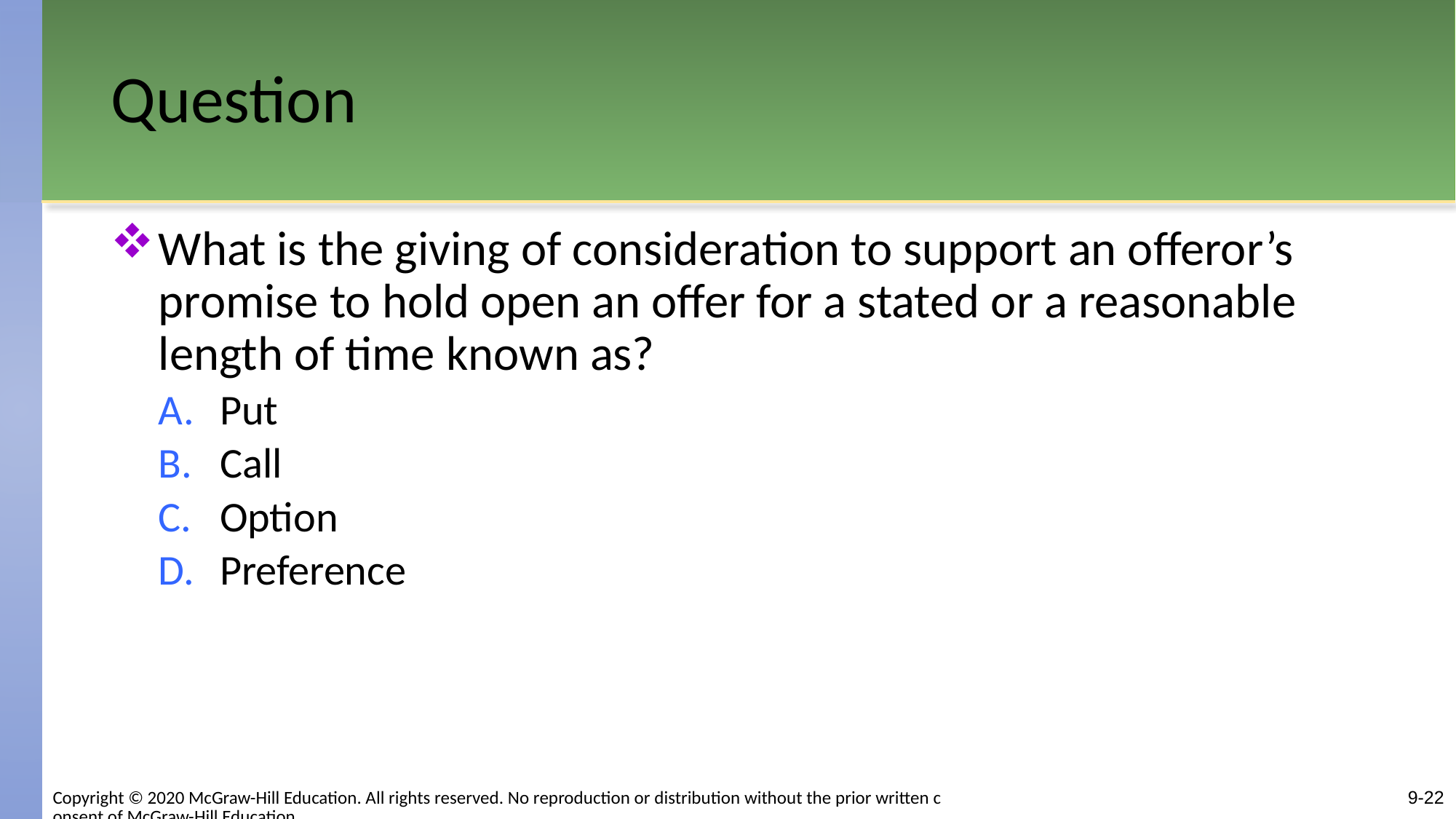

# Question
What is the giving of consideration to support an offeror’s promise to hold open an offer for a stated or a reasonable length of time known as?
Put
Call
Option
Preference
9-22
Copyright © 2020 McGraw-Hill Education. All rights reserved. No reproduction or distribution without the prior written consent of McGraw-Hill Education.